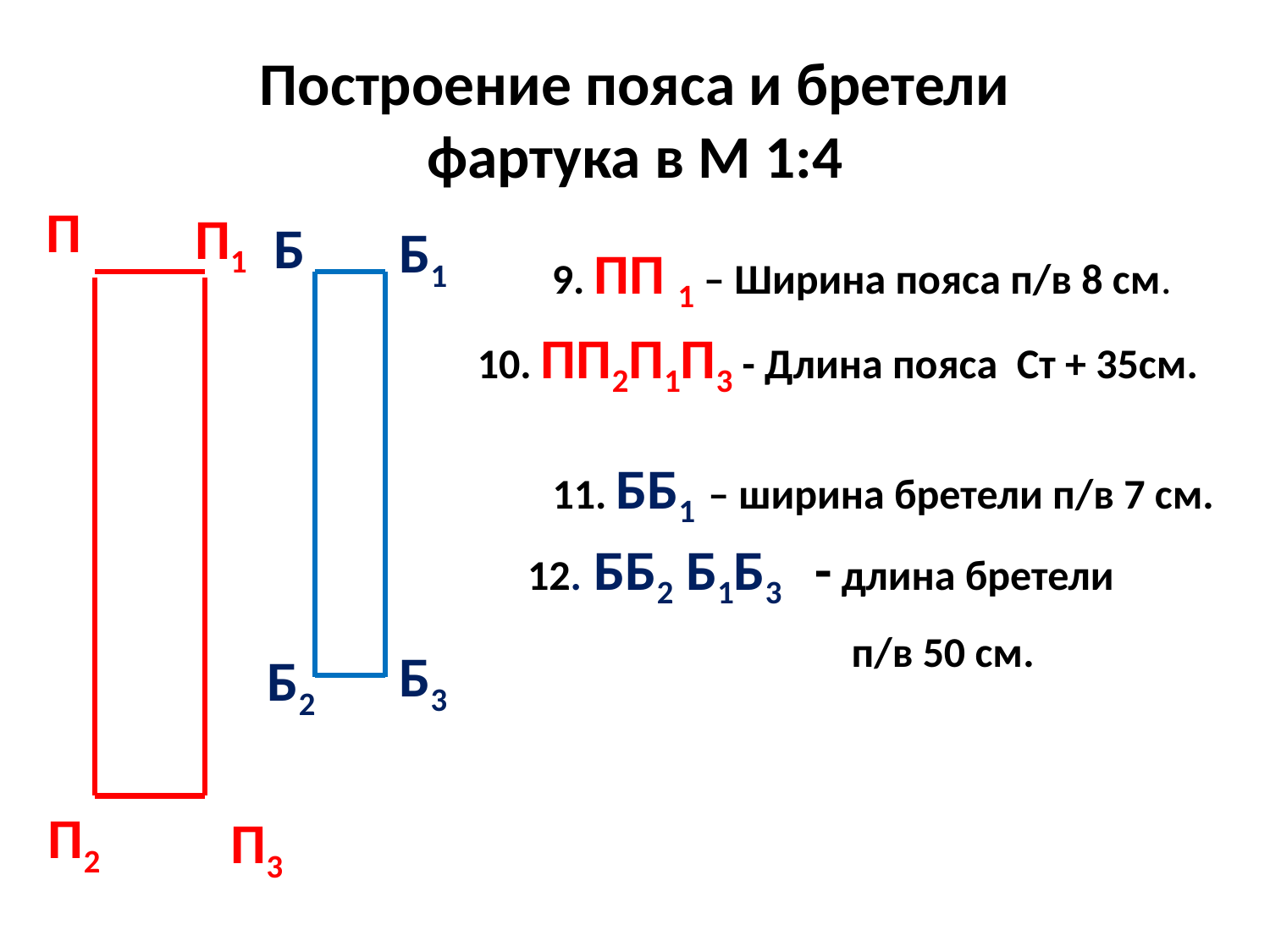

# Построение пояса и бретели фартука в М 1:4
П
П1
Б
Б1

9. ПП 1 – Ширина пояса п/в 8 см.
10. ПП2П1П3 - Длина пояса  Ст + 35см.
11. ББ1 – ширина бретели п/в 7 см.
12. ББ2 Б1Б3   - длина бретели
                                  п/в 50 см.
Б3
Б2
П2
П3